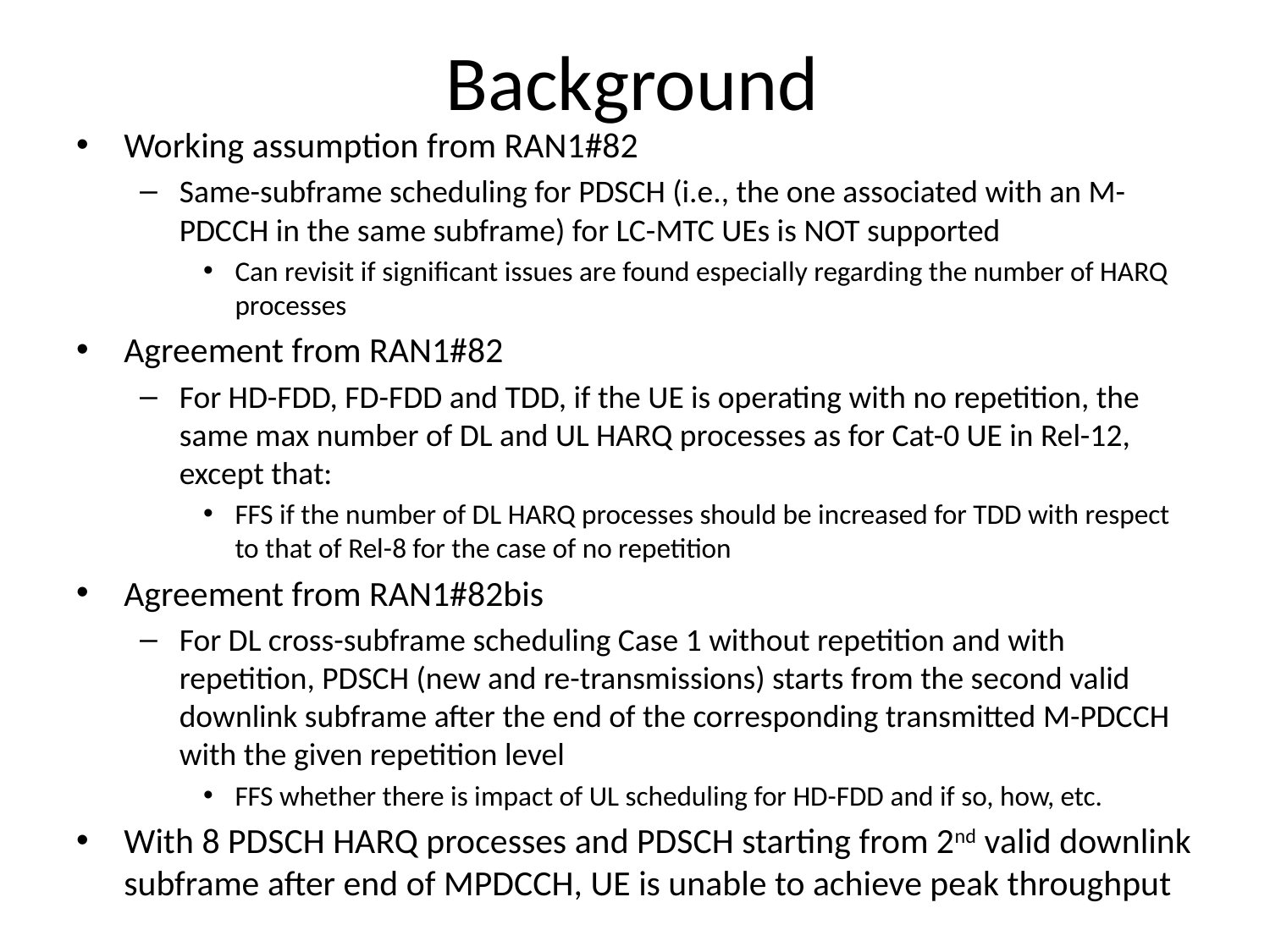

# Background
Working assumption from RAN1#82
Same-subframe scheduling for PDSCH (i.e., the one associated with an M-PDCCH in the same subframe) for LC-MTC UEs is NOT supported
Can revisit if significant issues are found especially regarding the number of HARQ processes
Agreement from RAN1#82
For HD-FDD, FD-FDD and TDD, if the UE is operating with no repetition, the same max number of DL and UL HARQ processes as for Cat-0 UE in Rel-12, except that:
FFS if the number of DL HARQ processes should be increased for TDD with respect to that of Rel-8 for the case of no repetition
Agreement from RAN1#82bis
For DL cross-subframe scheduling Case 1 without repetition and with repetition, PDSCH (new and re-transmissions) starts from the second valid downlink subframe after the end of the corresponding transmitted M-PDCCH with the given repetition level
FFS whether there is impact of UL scheduling for HD-FDD and if so, how, etc.
With 8 PDSCH HARQ processes and PDSCH starting from 2nd valid downlink subframe after end of MPDCCH, UE is unable to achieve peak throughput